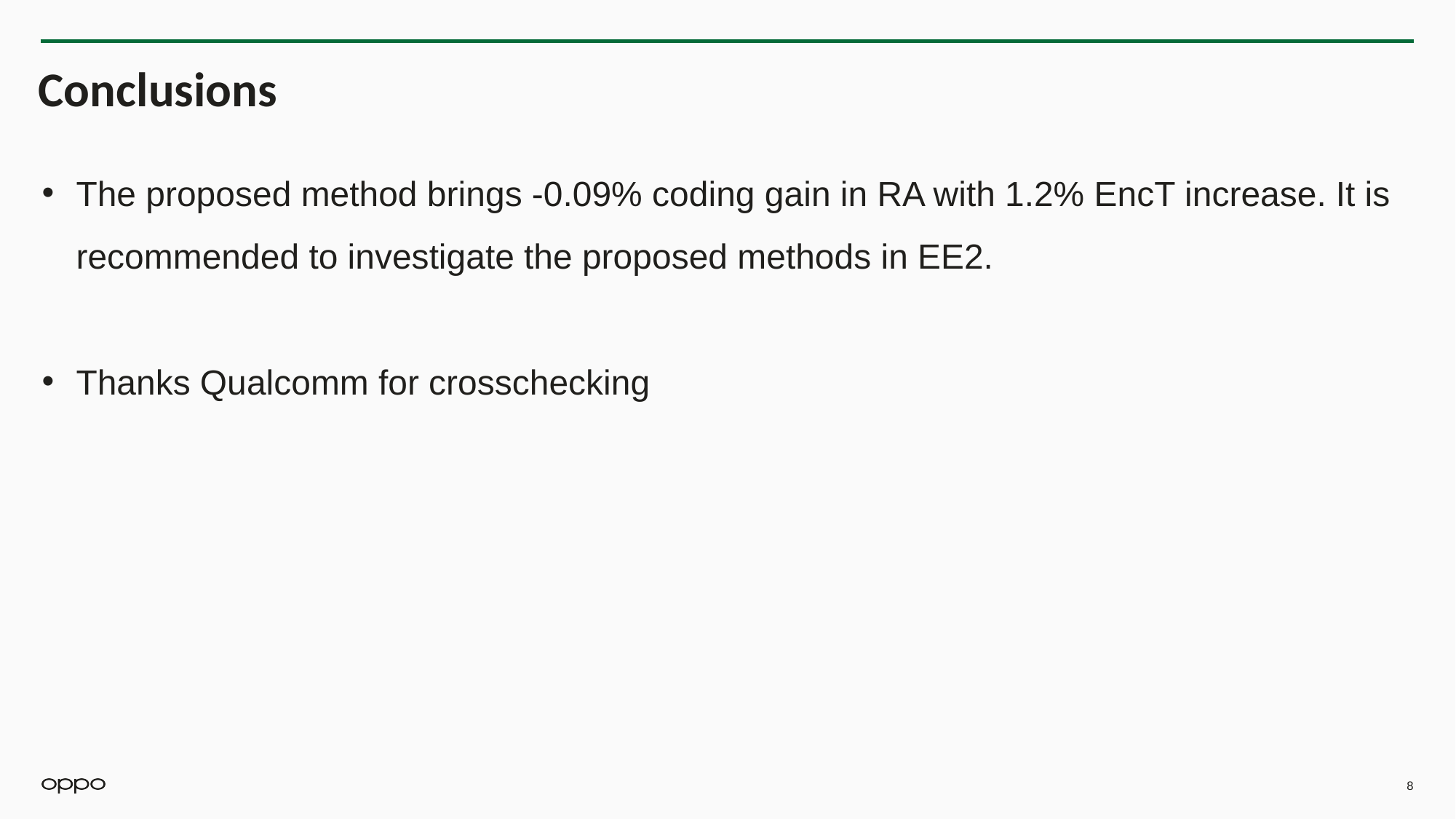

# Conclusions
The proposed method brings -0.09% coding gain in RA with 1.2% EncT increase. It is recommended to investigate the proposed methods in EE2.

Thanks Qualcomm for crosschecking
8